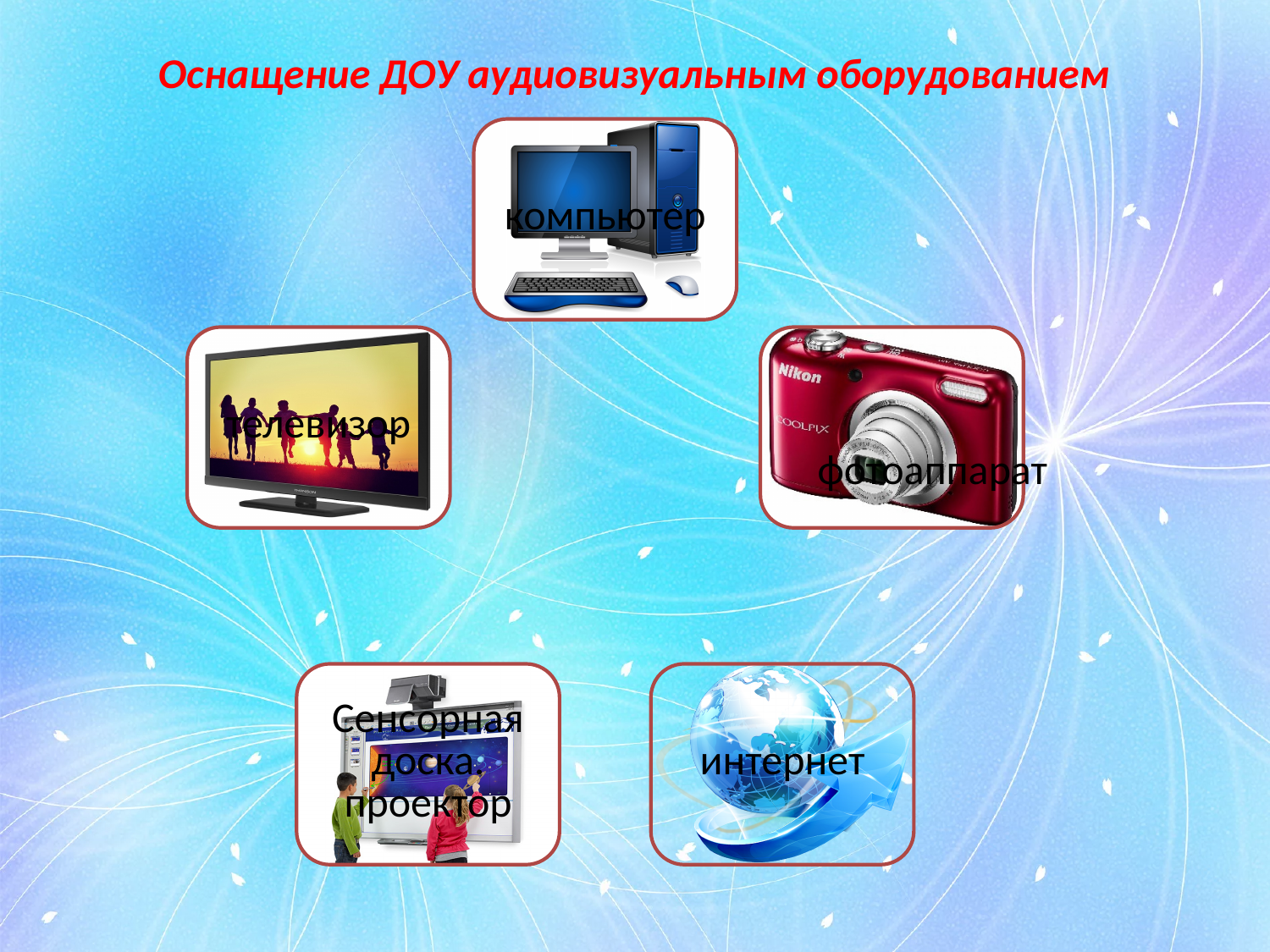

Оснащение ДОУ аудиовизуальным оборудованием
компьютер
интернет
Сенсорная доска. проектор
телевизор
фотоаппарат